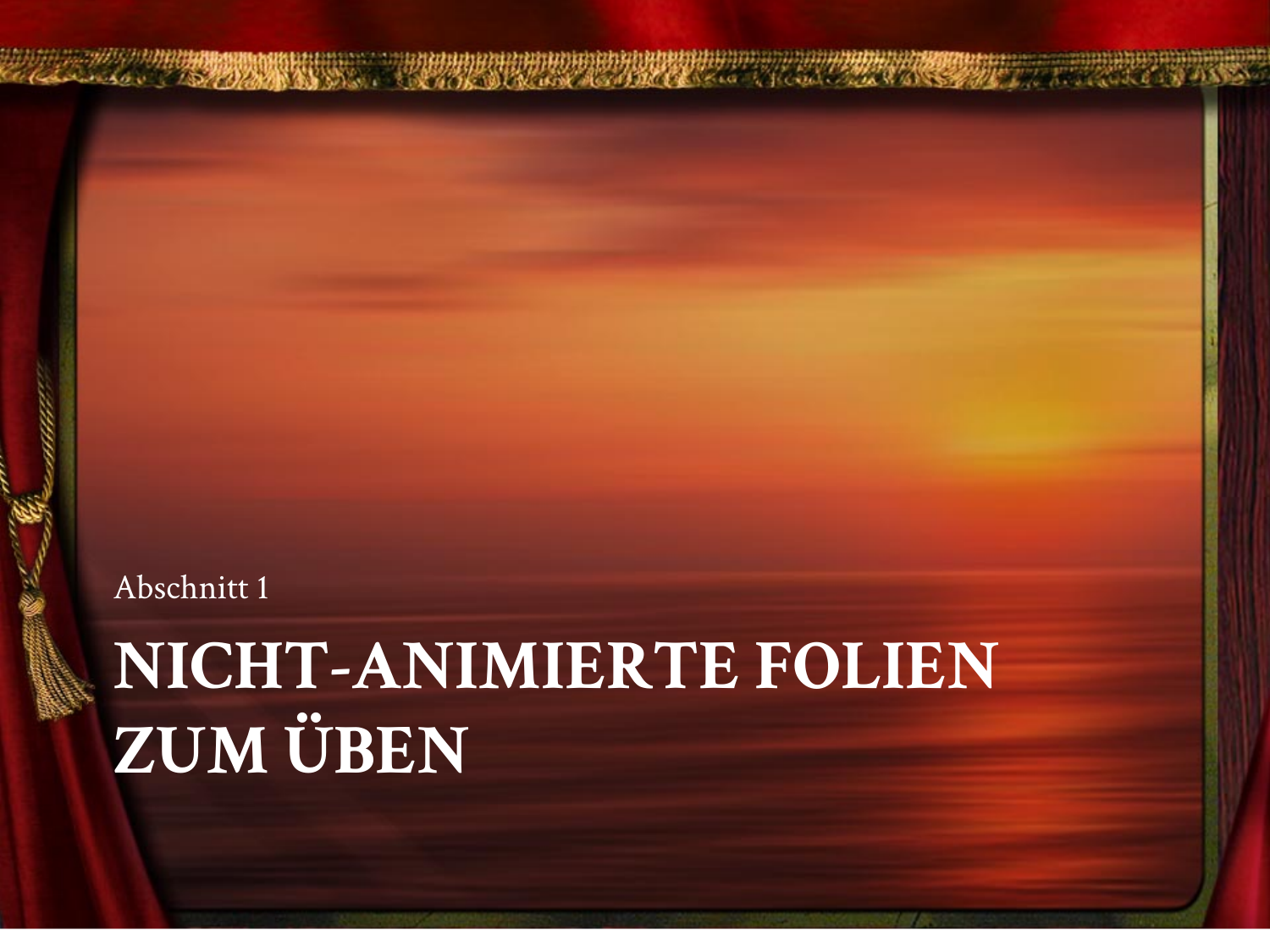

Abschnitt 1
# Nicht-Animierte Folien zum Üben